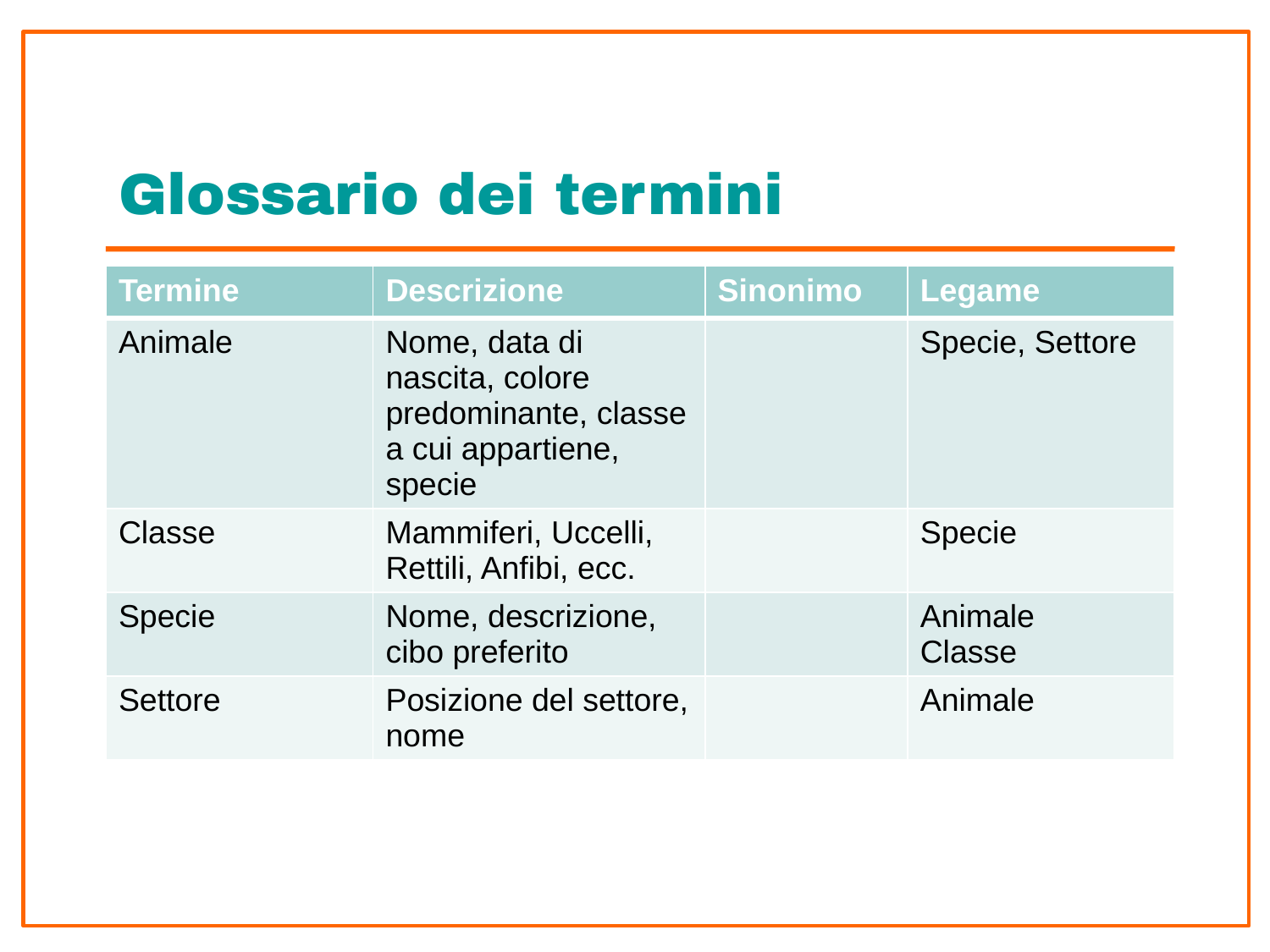

# Glossario dei termini
| Termine | Descrizione | Sinonimo | Legame |
| --- | --- | --- | --- |
| Animale | Nome, data di nascita, colore predominante, classe a cui appartiene, specie |  | Specie, Settore |
| Classe | Mammiferi, Uccelli, Rettili, Anfibi, ecc. |  | Specie |
| Specie | Nome, descrizione, cibo preferito |  | Animale Classe |
| Settore | Posizione del settore, nome |  | Animale |